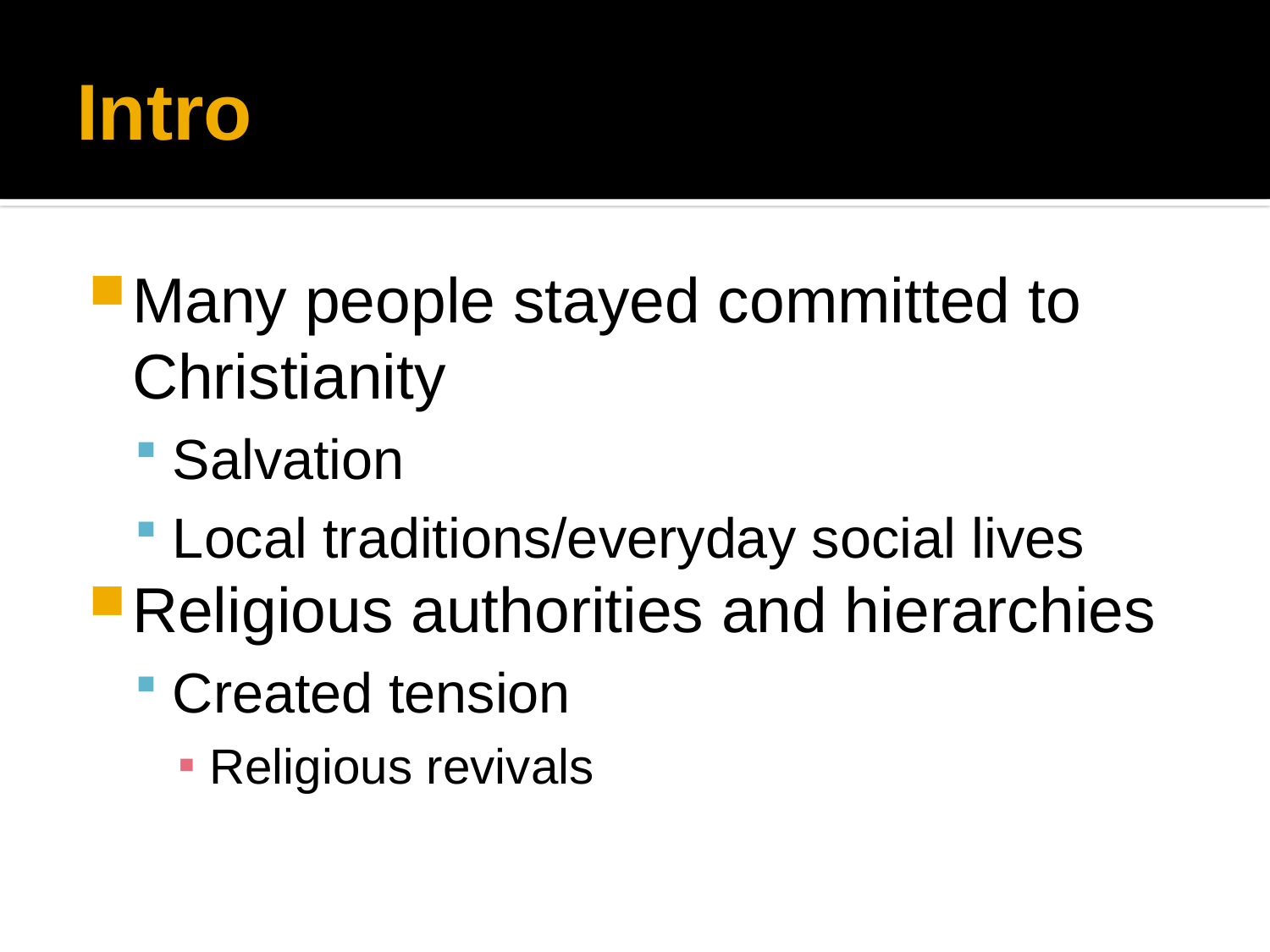

# Intro
Many people stayed committed to Christianity
Salvation
Local traditions/everyday social lives
Religious authorities and hierarchies
Created tension
Religious revivals